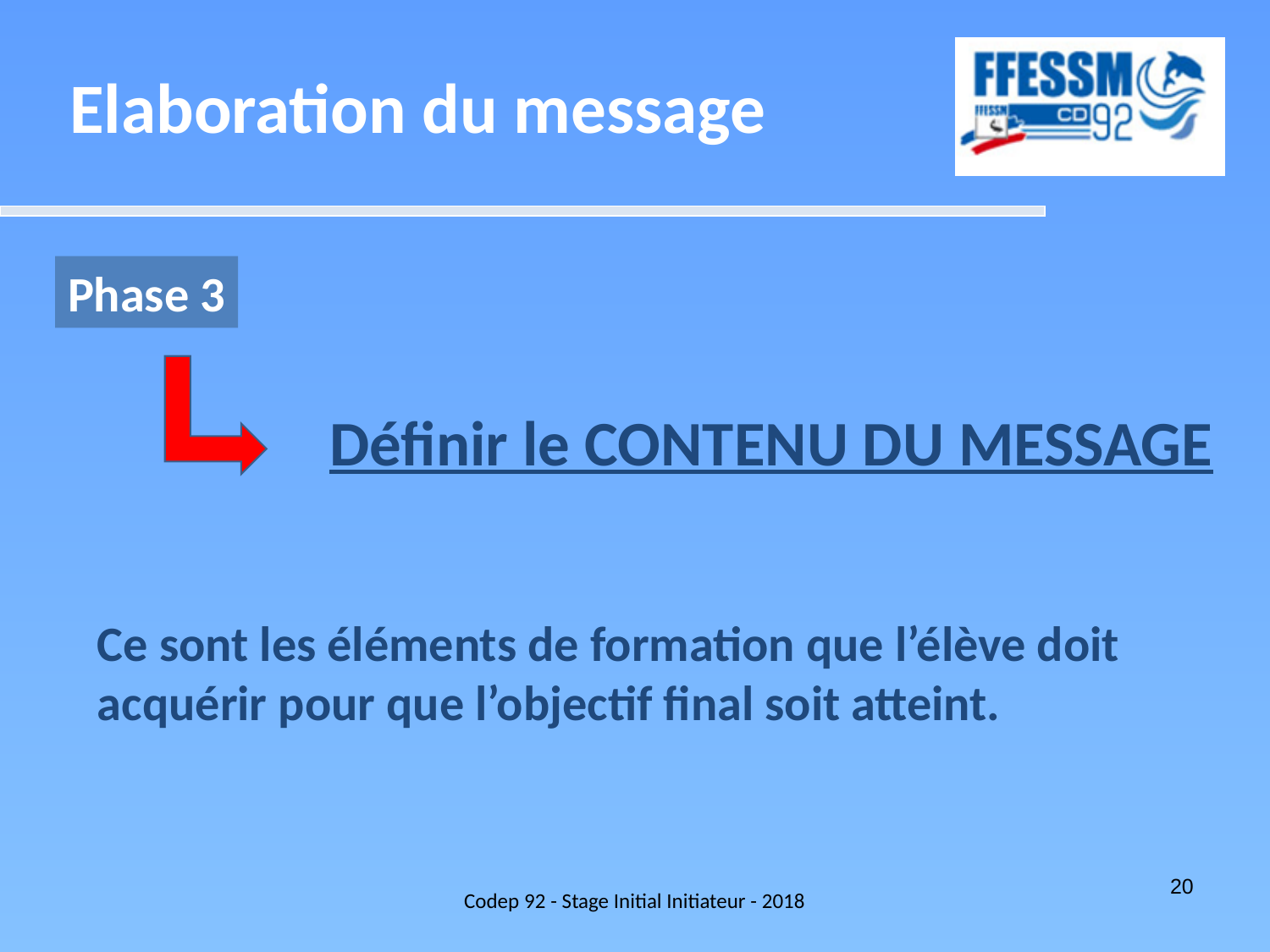

Elaboration du message

Phase 3

Définir le CONTENU DU MESSAGE
Ce sont les éléments de formation que l’élève doit acquérir pour que l’objectif final soit atteint.
Codep 92 - Stage Initial Initiateur - 2018
20